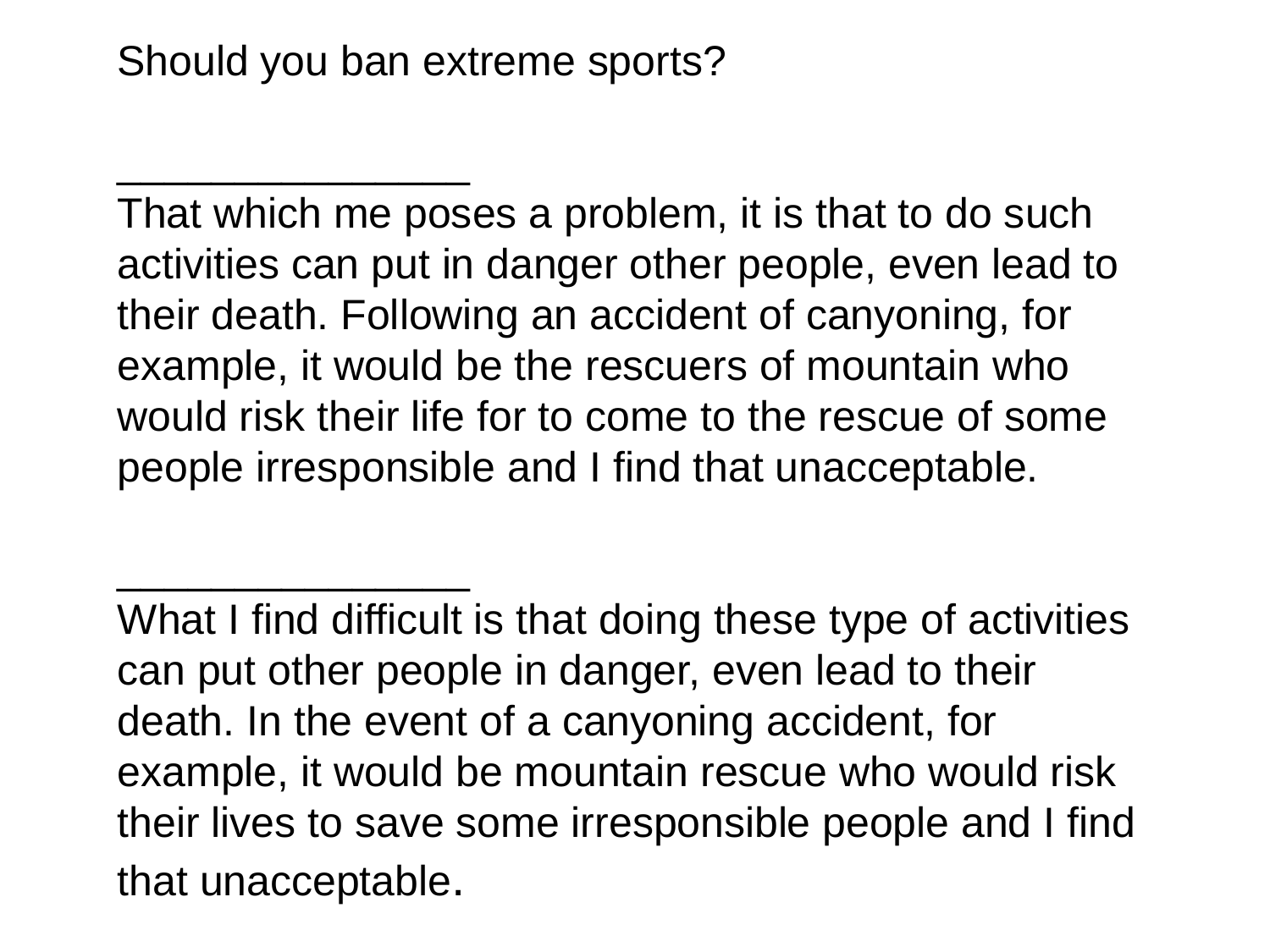

Should you ban extreme sports?

_______________
That which me poses a problem, it is that to do such activities can put in danger other people, even lead to their death. Following an accident of canyoning, for example, it would be the rescuers of mountain who would risk their life for to come to the rescue of some people irresponsible and I find that unacceptable.

_______________
What I find difficult is that doing these type of activities can put other people in danger, even lead to their death. In the event of a canyoning accident, for example, it would be mountain rescue who would risk their lives to save some irresponsible people and I find that unacceptable.